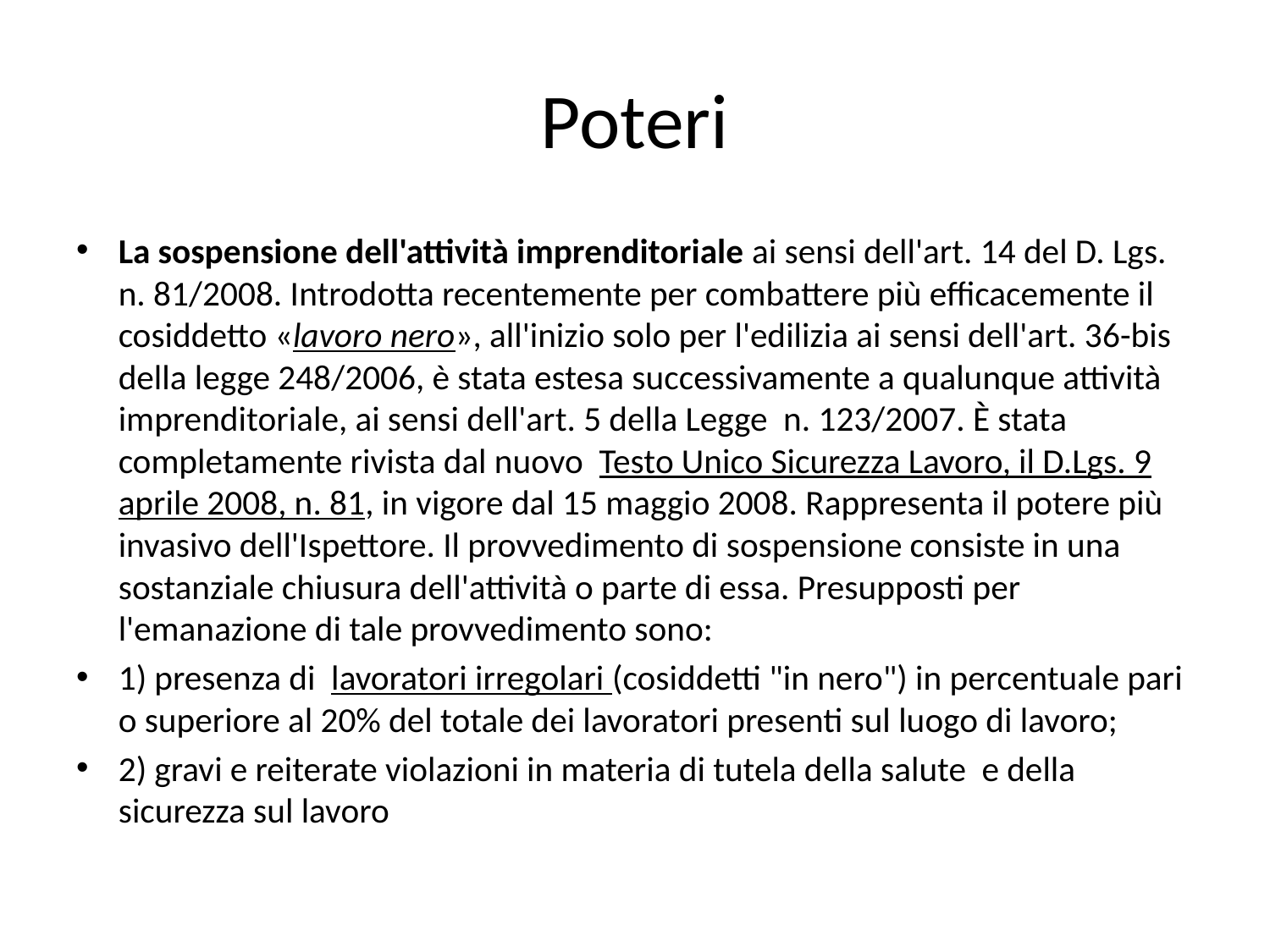

# Poteri
La sospensione dell'attività imprenditoriale ai sensi dell'art. 14 del D. Lgs. n. 81/2008. Introdotta recentemente per combattere più efficacemente il cosiddetto «lavoro nero», all'inizio solo per l'edilizia ai sensi dell'art. 36-bis della legge 248/2006, è stata estesa successivamente a qualunque attività imprenditoriale, ai sensi dell'art. 5 della Legge  n. 123/2007. È stata completamente rivista dal nuovo  Testo Unico Sicurezza Lavoro, il D.Lgs. 9 aprile 2008, n. 81, in vigore dal 15 maggio 2008. Rappresenta il potere più invasivo dell'Ispettore. Il provvedimento di sospensione consiste in una sostanziale chiusura dell'attività o parte di essa. Presupposti per l'emanazione di tale provvedimento sono:
1) presenza di  lavoratori irregolari (cosiddetti "in nero") in percentuale pari o superiore al 20% del totale dei lavoratori presenti sul luogo di lavoro;
2) gravi e reiterate violazioni in materia di tutela della salute  e della sicurezza sul lavoro